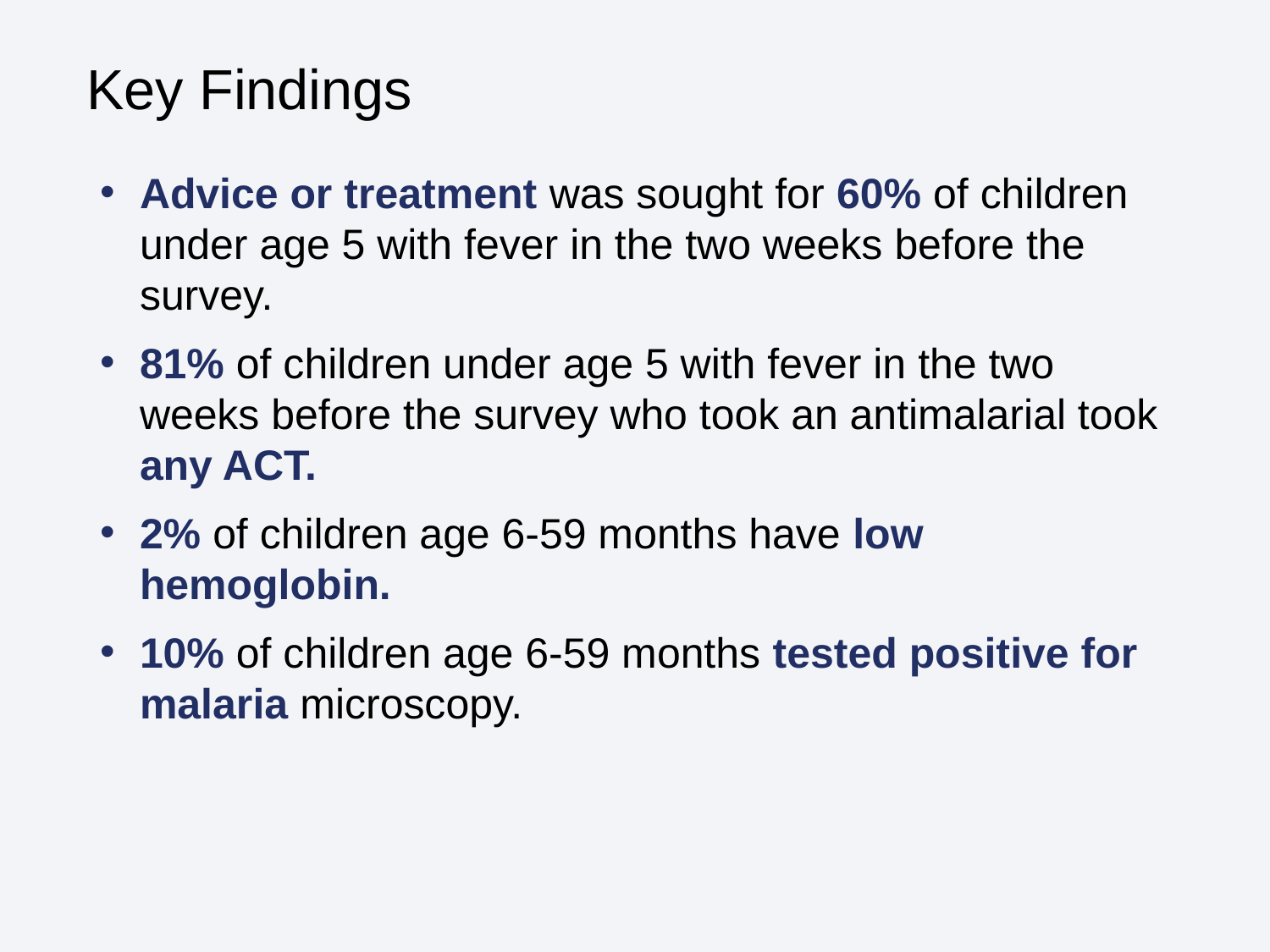

# Key Findings
Advice or treatment was sought for 60% of children under age 5 with fever in the two weeks before the survey.
81% of children under age 5 with fever in the two weeks before the survey who took an antimalarial took any ACT.
2% of children age 6-59 months have low hemoglobin.
10% of children age 6-59 months tested positive for malaria microscopy.